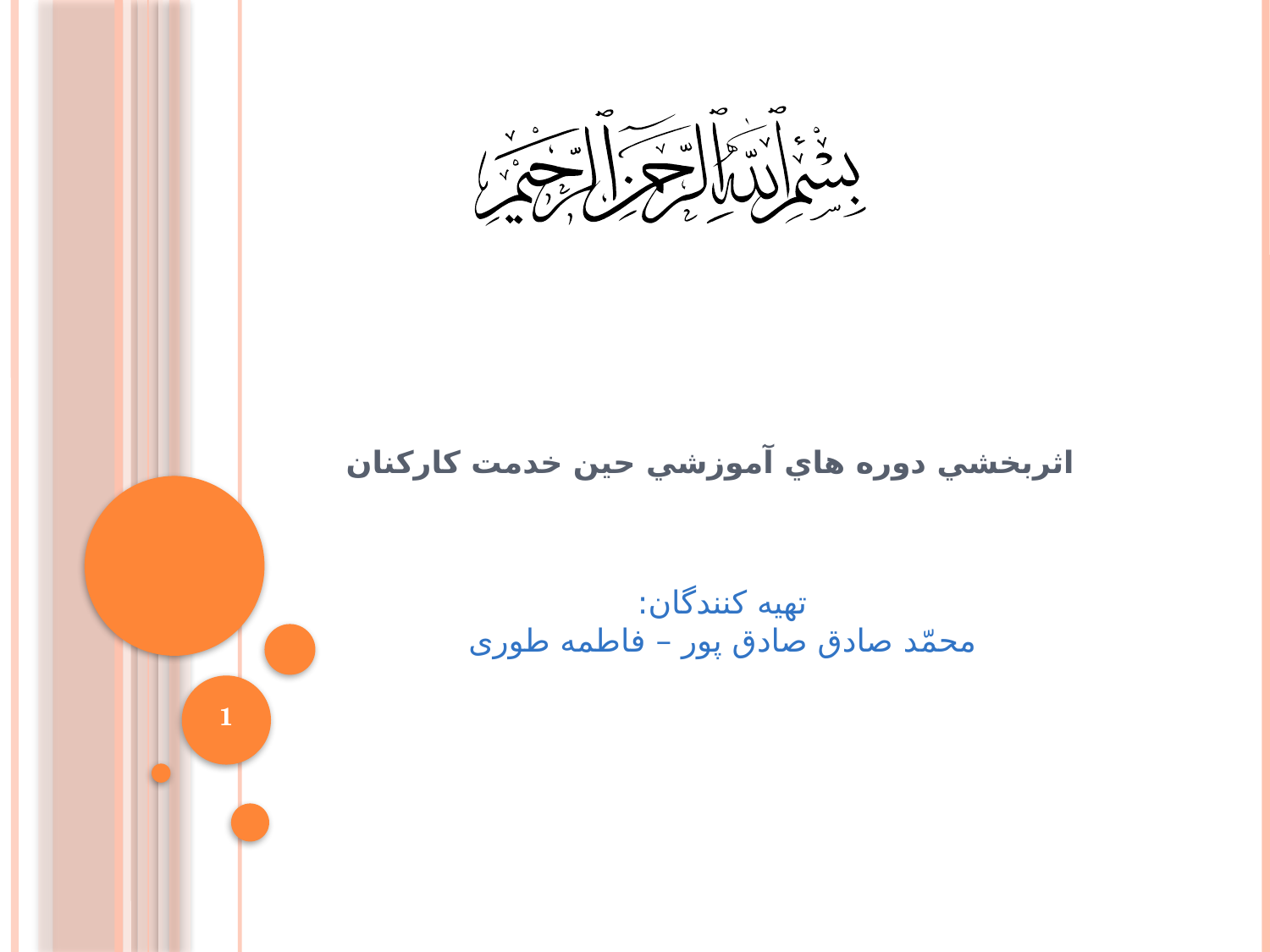

# اثربخشي دوره هاي آموزشي حين خدمت كاركنان
تهیه کنندگان:
محمّد صادق صادق پور – فاطمه طوری
1